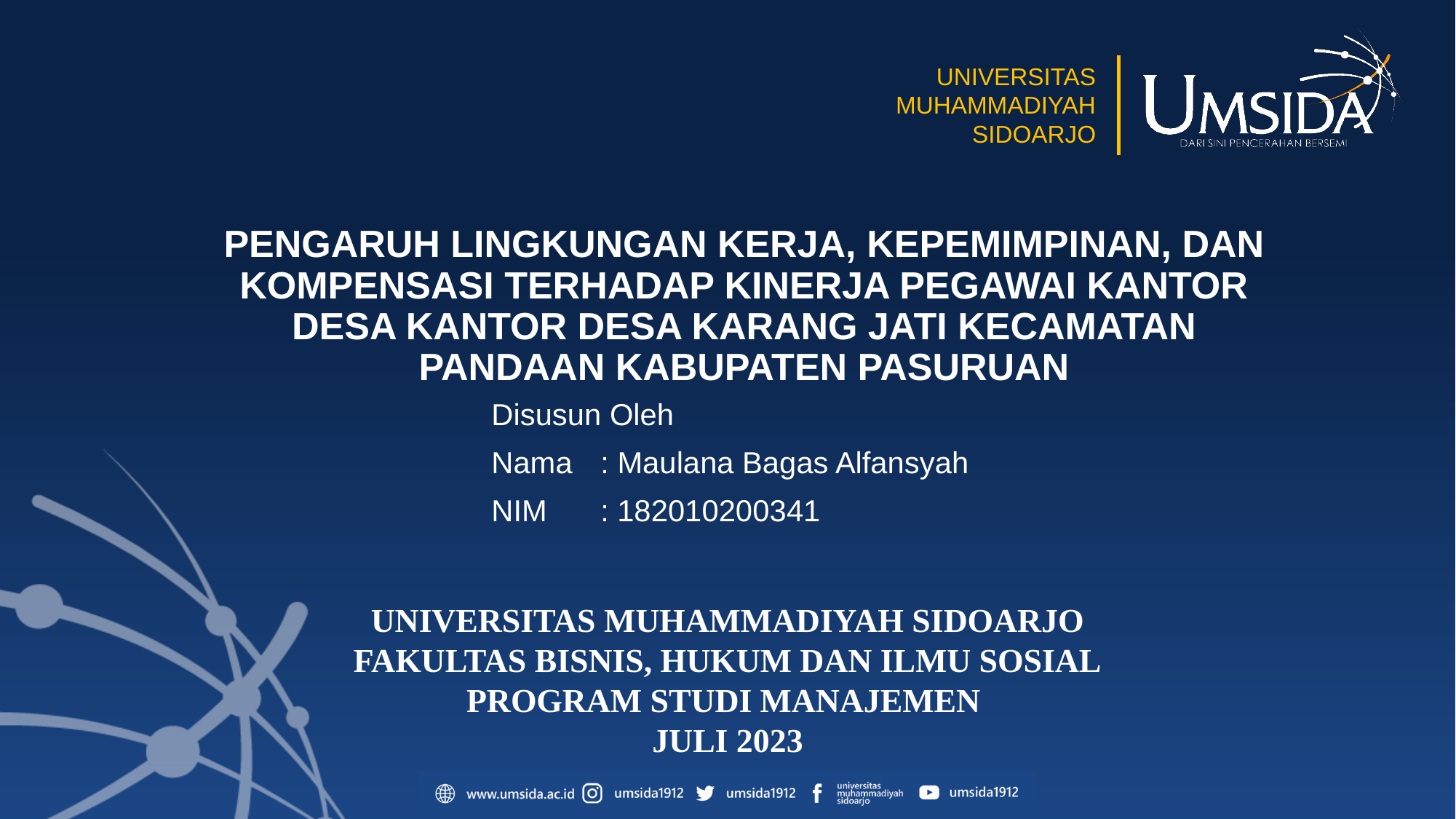

# PENGARUH LINGKUNGAN KERJA, KEPEMIMPINAN, DAN KOMPENSASI TERHADAP KINERJA PEGAWAI KANTOR DESA KANTOR DESA KARANG JATI KECAMATAN PANDAAN KABUPATEN PASURUAN
Disusun Oleh
Nama	: Maulana Bagas Alfansyah
NIM	: 182010200341
UNIVERSITAS MUHAMMADIYAH SIDOARJO
FAKULTAS BISNIS, HUKUM DAN ILMU SOSIAL
PROGRAM STUDI MANAJEMEN
JULI 2023